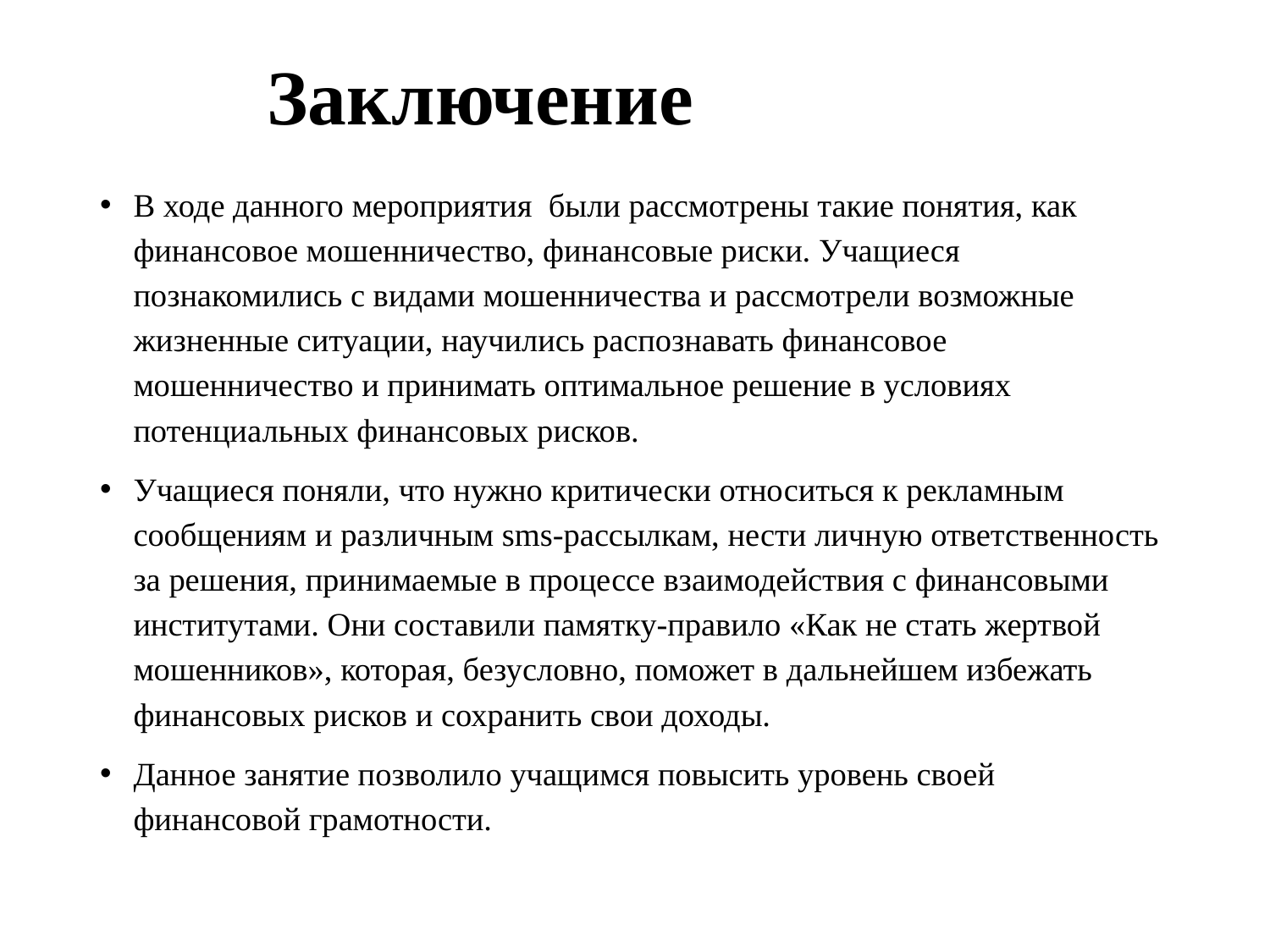

# Заключение

В ходе данного мероприятия  были рассмотрены такие понятия, как финансовое мошенничество, финансовые риски. Учащиеся познакомились с видами мошенничества и рассмотрели возможные жизненные ситуации, научились распознавать финансовое мошенничество и принимать оптимальное решение в условиях потенциальных финансовых рисков.
Учащиеся поняли, что нужно критически относиться к рекламным сообщениям и различным sms-рассылкам, нести личную ответственность за решения, принимаемые в процессе взаимодействия с финансовыми институтами. Они составили памятку-правило «Как не стать жертвой мошенников», которая, безусловно, поможет в дальнейшем избежать финансовых рисков и сохранить свои доходы.
Данное занятие позволило учащимся повысить уровень своей финансовой грамотности.